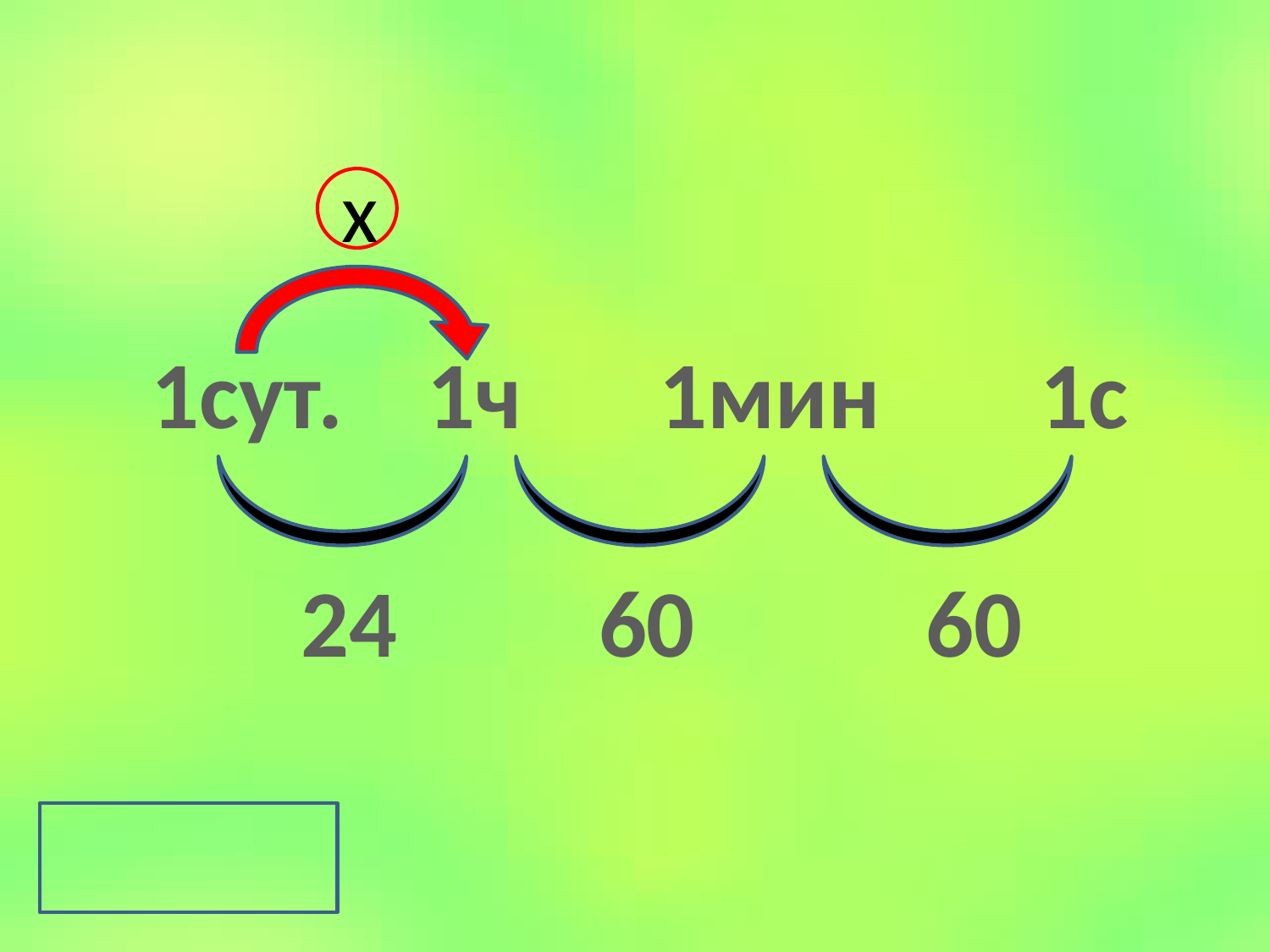

х

1сут.	 1ч		1мин		1с

24
60
60